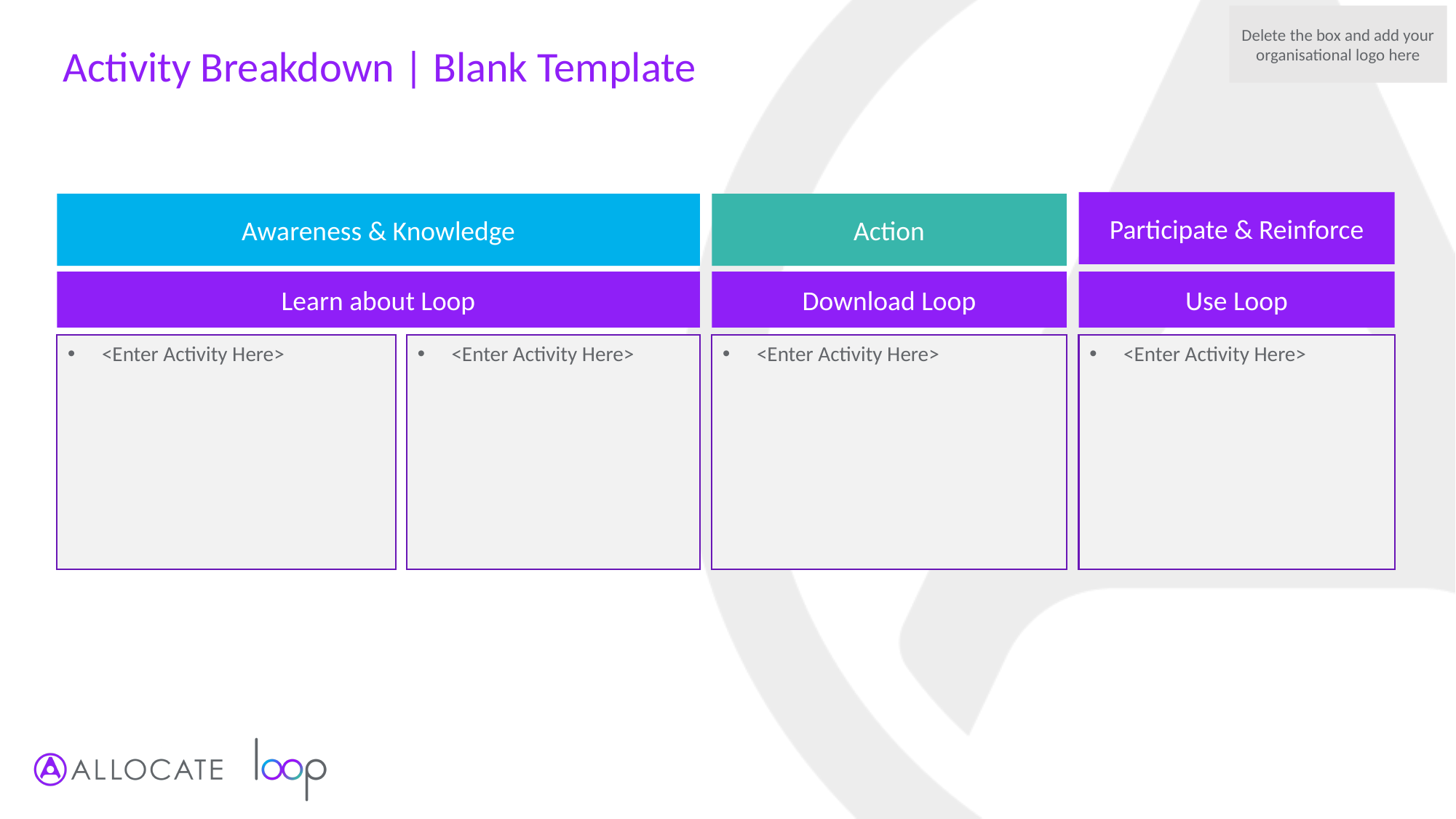

Delete the box and add your organisational logo here
# Activity Breakdown | Blank Template
Participate & Reinforce
Awareness & Knowledge
Action
Learn about Loop
Download Loop
Use Loop
<Enter Activity Here>
<Enter Activity Here>
<Enter Activity Here>
<Enter Activity Here>